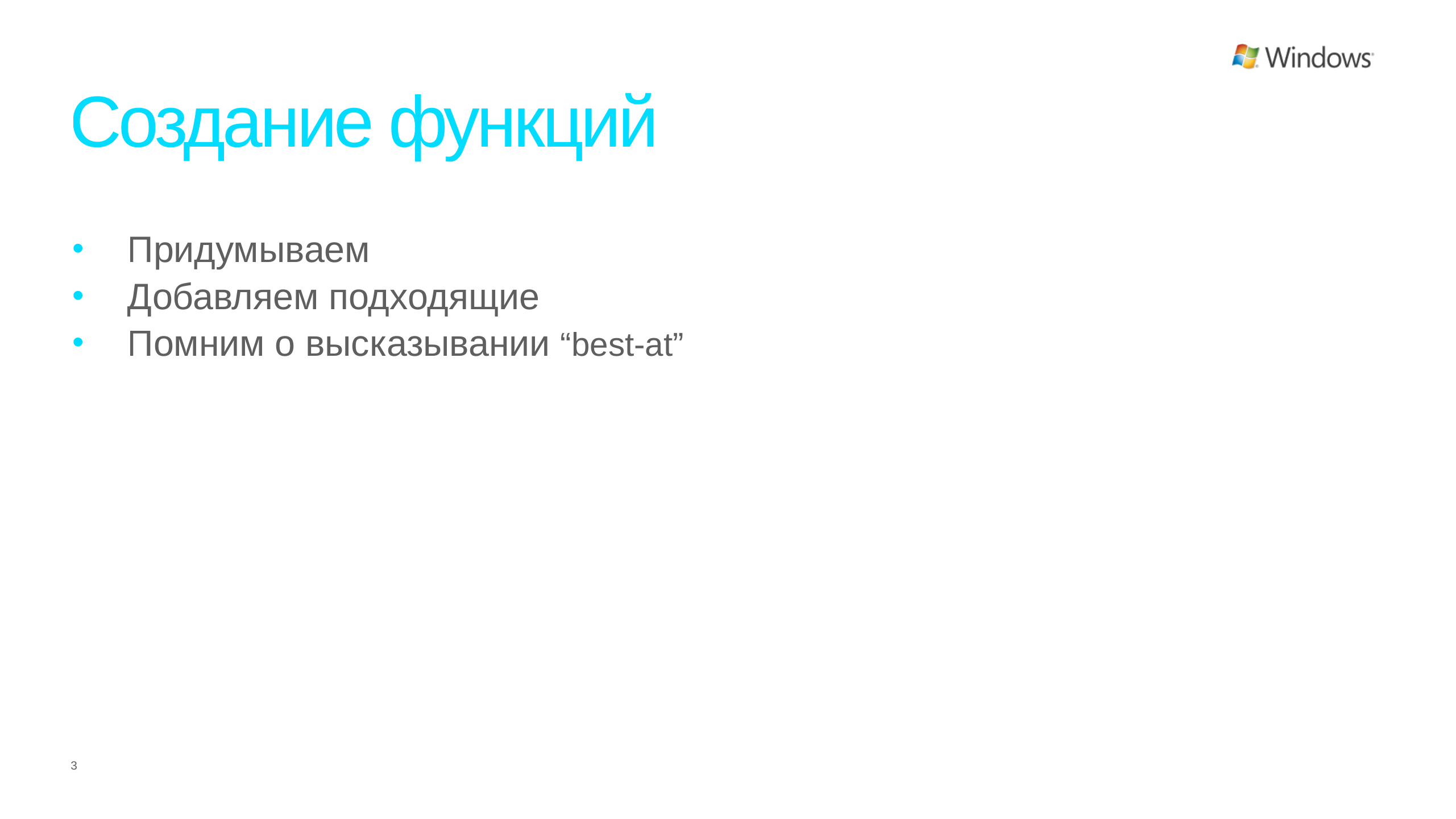

# Создание функций

Придумываем
Добавляем подходящие
Помним о высказывании “best-at”